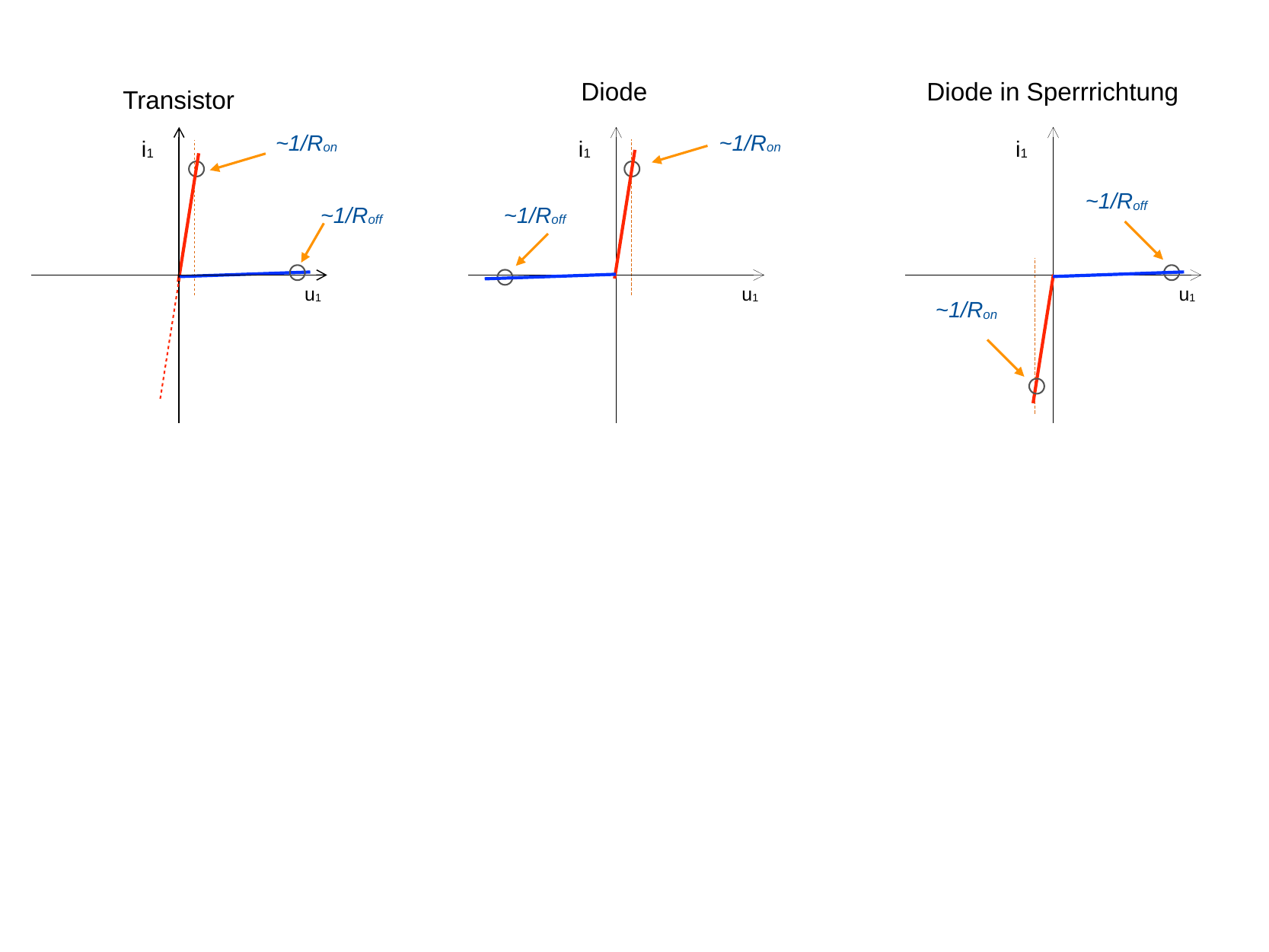

Diode
Diode in Sperrrichtung
Transistor
~1/Ron

i1

~1/Roff

u1

~1/Ron

i1
i1

~1/Roff
~1/Roff

u1
u1

~1/Ron